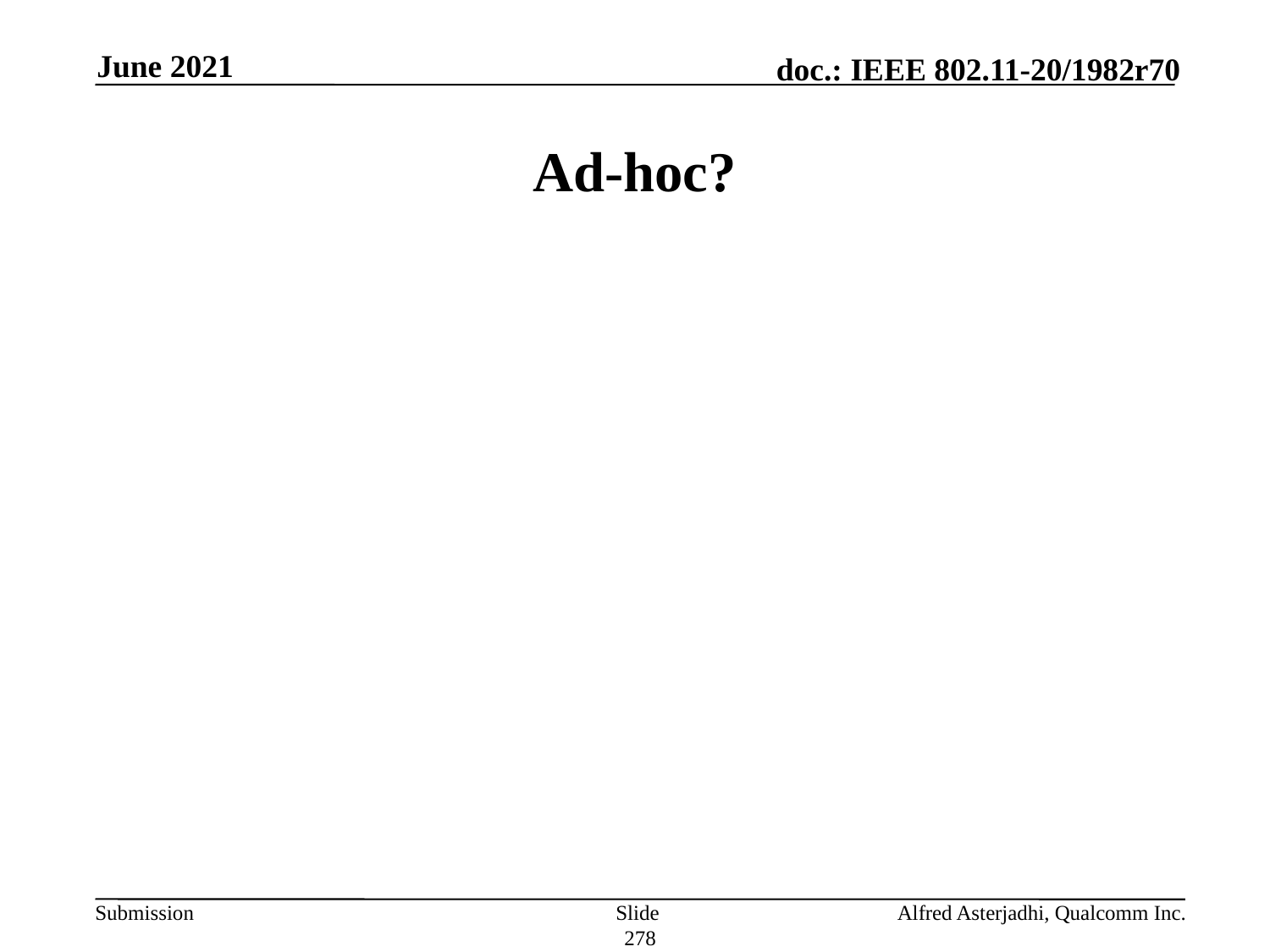

June 2021
# Ad-hoc?

Slide 278
Alfred Asterjadhi, Qualcomm Inc.